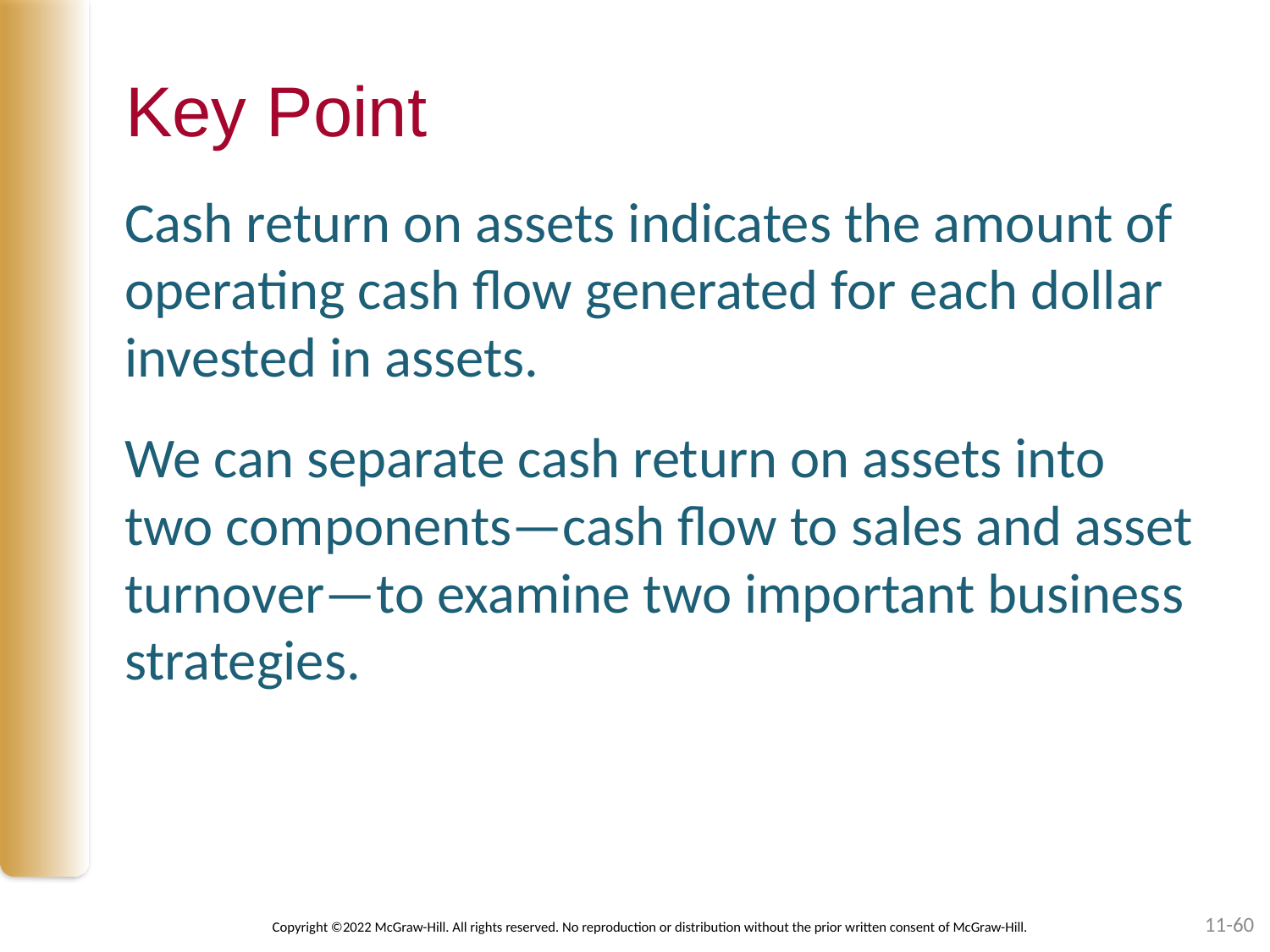

# Key Point
Cash return on assets indicates the amount of operating cash flow generated for each dollar invested in assets.
We can separate cash return on assets into  two components—cash flow to sales and asset turnover—to examine two important business strategies.
11-60
Copyright ©2022 McGraw-Hill. All rights reserved. No reproduction or distribution without the prior written consent of McGraw-Hill.